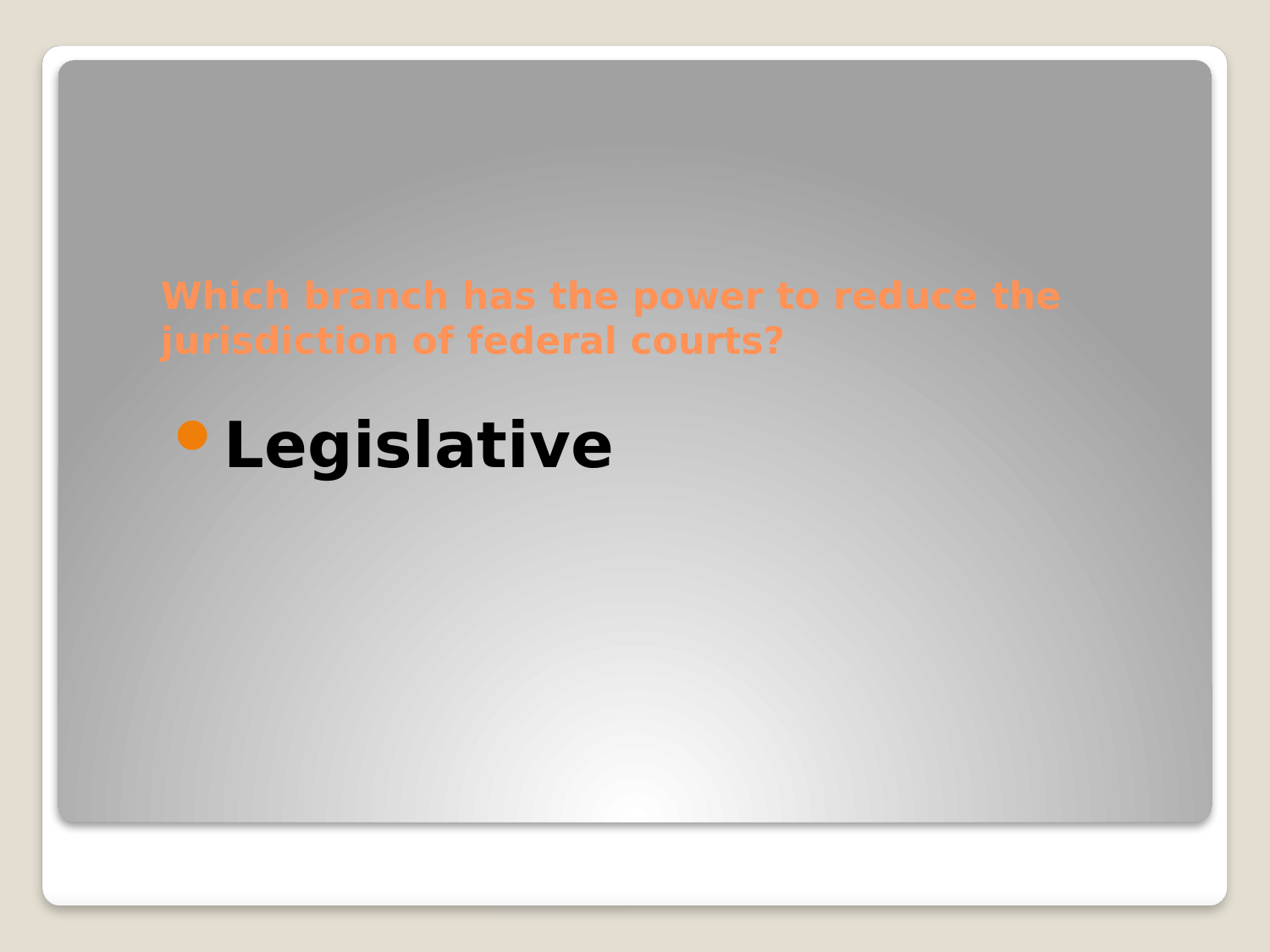

# Which branch has the power to reduce the jurisdiction of federal courts?
Legislative